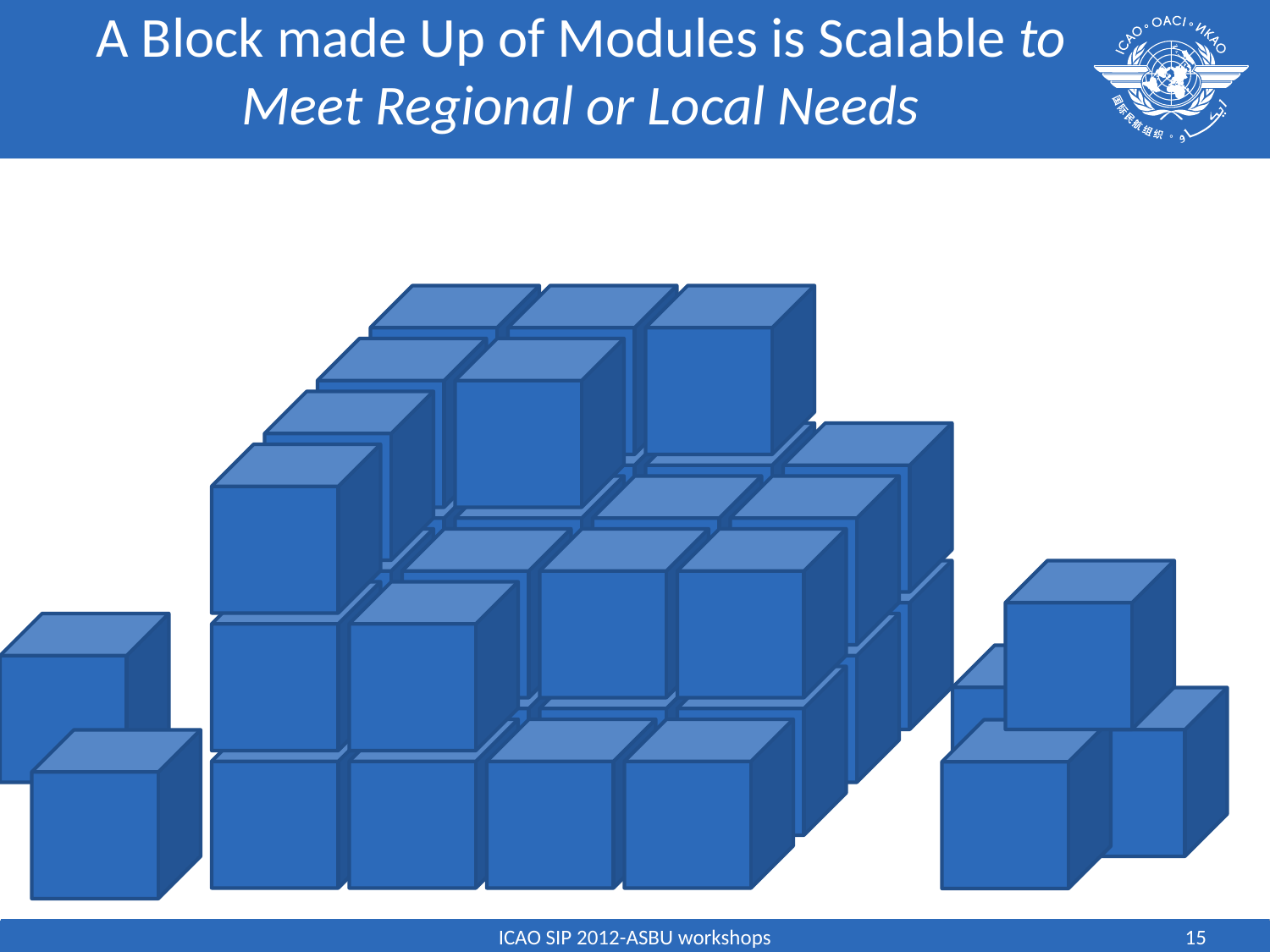

# A Block made Up of Modules is Scalable to Meet Regional or Local Needs

ICAO SIP 2012-ASBU workshops
15